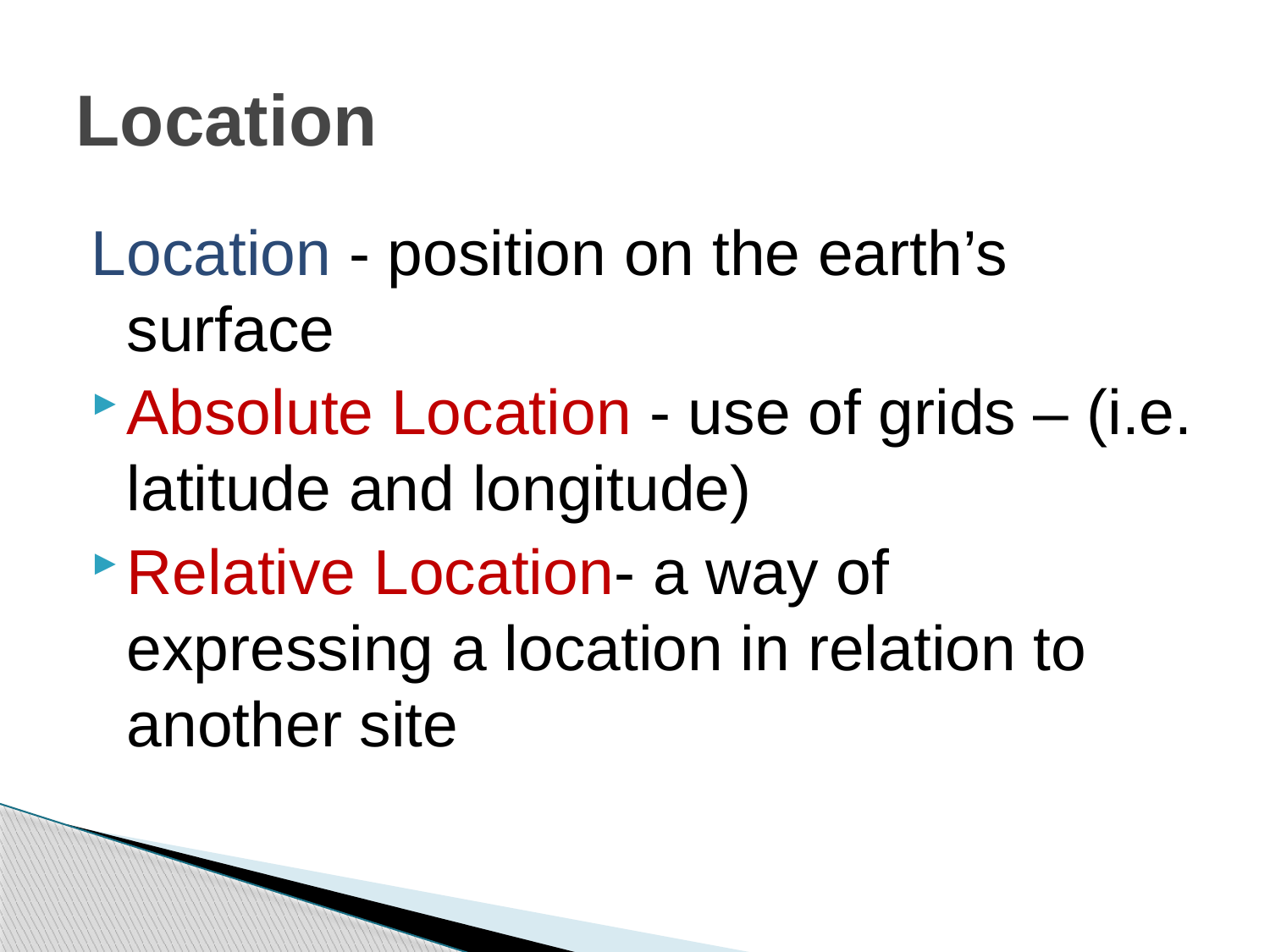

# Location
Location - position on the earth’s surface
Absolute Location - use of grids – (i.e. latitude and longitude)
Relative Location- a way of expressing a location in relation to another site